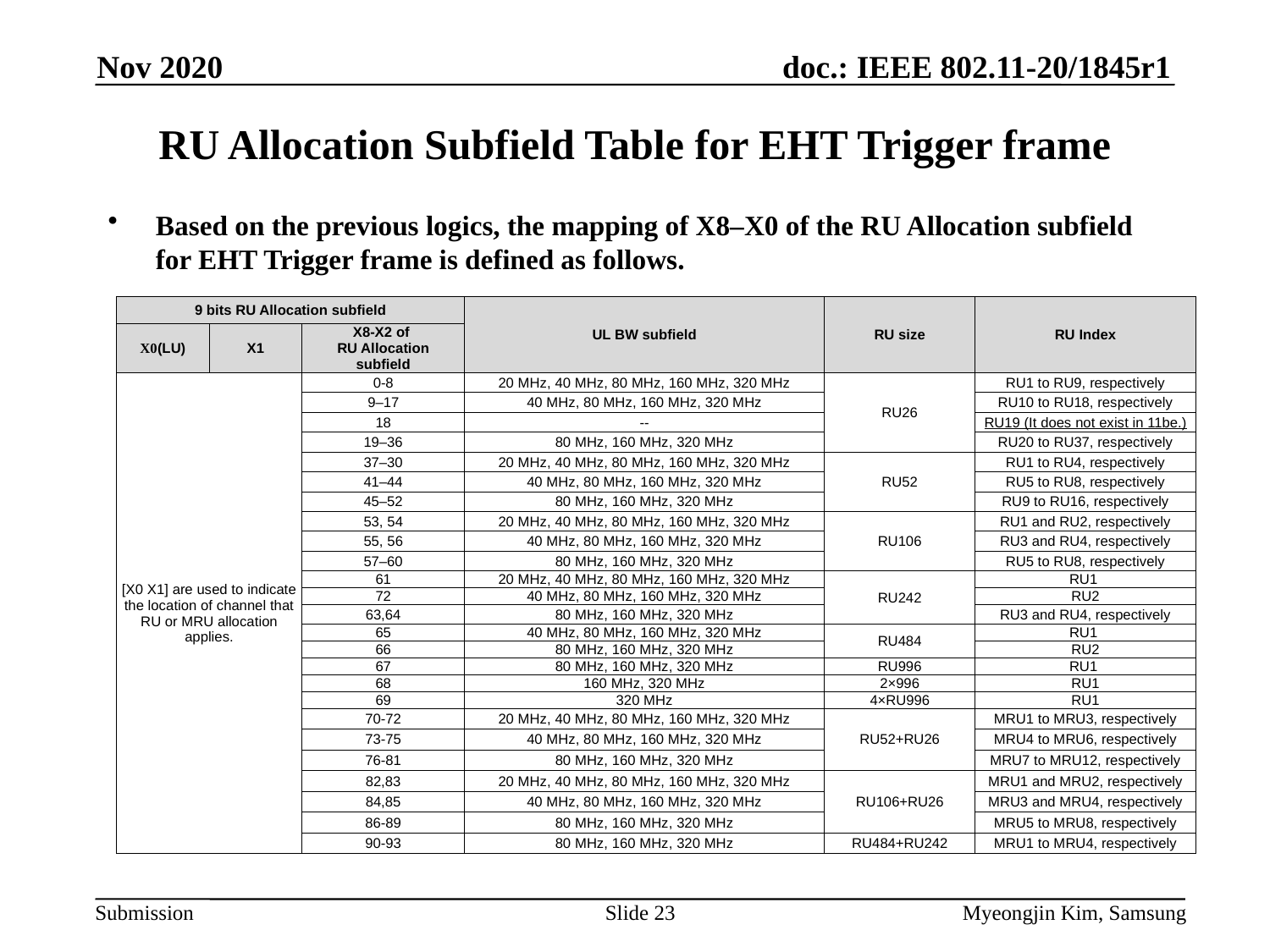

Nov 2020
# RU Allocation Subfield Table for EHT Trigger frame
Based on the previous logics, the mapping of X8–X0 of the RU Allocation subfield for EHT Trigger frame is defined as follows.
| 9 bits RU Allocation subfield |  |  | UL BW subfield | RU size | RU Index |
| --- | --- | --- | --- | --- | --- |
| X0(LU) | X1 | X8-X2 of RU Allocation subfield |  |  |  |
| [X0 X1] are used to indicate the location of channel that RU or MRU allocation applies. |  | 0-8 | 20 MHz, 40 MHz, 80 MHz, 160 MHz, 320 MHz | RU26 | RU1 to RU9, respectively |
|  |  | 9–17 | 40 MHz, 80 MHz, 160 MHz, 320 MHz |  | RU10 to RU18, respectively |
|  |  | 18 | -- |  | RU19 (It does not exist in 11be.) |
|  |  | 19–36 | 80 MHz, 160 MHz, 320 MHz |  | RU20 to RU37, respectively |
|  |  | 37–30 | 20 MHz, 40 MHz, 80 MHz, 160 MHz, 320 MHz | RU52 | RU1 to RU4, respectively |
|  |  | 41–44 | 40 MHz, 80 MHz, 160 MHz, 320 MHz |  | RU5 to RU8, respectively |
|  |  | 45–52 | 80 MHz, 160 MHz, 320 MHz |  | RU9 to RU16, respectively |
|  |  | 53, 54 | 20 MHz, 40 MHz, 80 MHz, 160 MHz, 320 MHz | RU106 | RU1 and RU2, respectively |
|  |  | 55, 56 | 40 MHz, 80 MHz, 160 MHz, 320 MHz |  | RU3 and RU4, respectively |
|  |  | 57–60 | 80 MHz, 160 MHz, 320 MHz |  | RU5 to RU8, respectively |
|  |  | 61 | 20 MHz, 40 MHz, 80 MHz, 160 MHz, 320 MHz | RU242 | RU1 |
|  |  | 72 | 40 MHz, 80 MHz, 160 MHz, 320 MHz |  | RU2 |
|  |  | 63,64 | 80 MHz, 160 MHz, 320 MHz |  | RU3 and RU4, respectively |
|  |  | 65 | 40 MHz, 80 MHz, 160 MHz, 320 MHz | RU484 | RU1 |
|  |  | 66 | 80 MHz, 160 MHz, 320 MHz |  | RU2 |
|  |  | 67 | 80 MHz, 160 MHz, 320 MHz | RU996 | RU1 |
|  |  | 68 | 160 MHz, 320 MHz | 2×996 | RU1 |
|  |  | 69 | 320 MHz | 4×RU996 | RU1 |
|  |  | 70-72 | 20 MHz, 40 MHz, 80 MHz, 160 MHz, 320 MHz | RU52+RU26 | MRU1 to MRU3, respectively |
|  |  | 73-75 | 40 MHz, 80 MHz, 160 MHz, 320 MHz |  | MRU4 to MRU6, respectively |
|  |  | 76-81 | 80 MHz, 160 MHz, 320 MHz |  | MRU7 to MRU12, respectively |
|  |  | 82,83 | 20 MHz, 40 MHz, 80 MHz, 160 MHz, 320 MHz | RU106+RU26 | MRU1 and MRU2, respectively |
|  |  | 84,85 | 40 MHz, 80 MHz, 160 MHz, 320 MHz |  | MRU3 and MRU4, respectively |
|  |  | 86-89 | 80 MHz, 160 MHz, 320 MHz |  | MRU5 to MRU8, respectively |
|  |  | 90-93 | 80 MHz, 160 MHz, 320 MHz | RU484+RU242 | MRU1 to MRU4, respectively |
Slide 23
Myeongjin Kim, Samsung